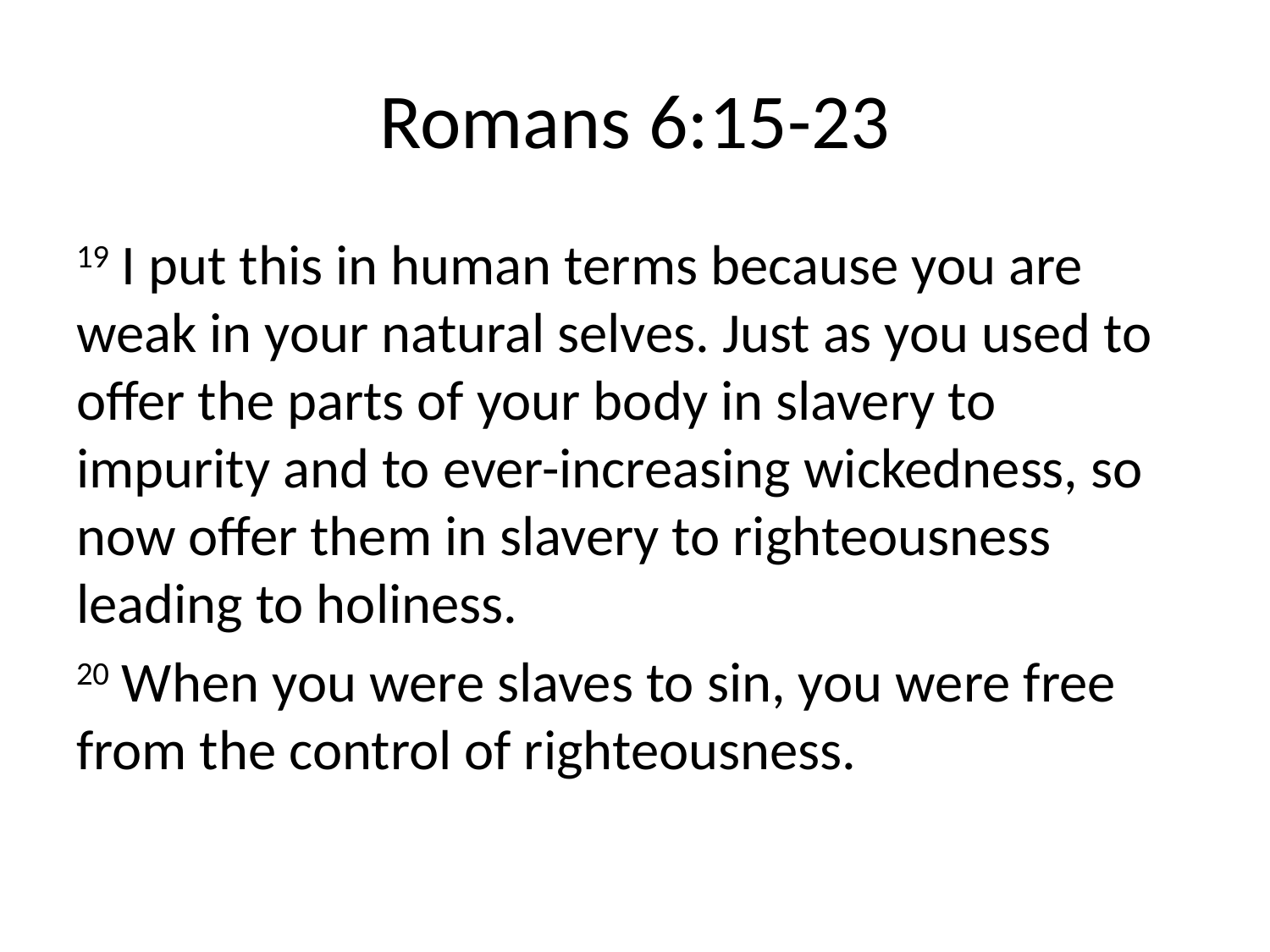

# Romans 6:15-23
19 I put this in human terms because you are weak in your natural selves. Just as you used to offer the parts of your body in slavery to impurity and to ever-increasing wickedness, so now offer them in slavery to righteousness leading to holiness.
20 When you were slaves to sin, you were free from the control of righteousness.